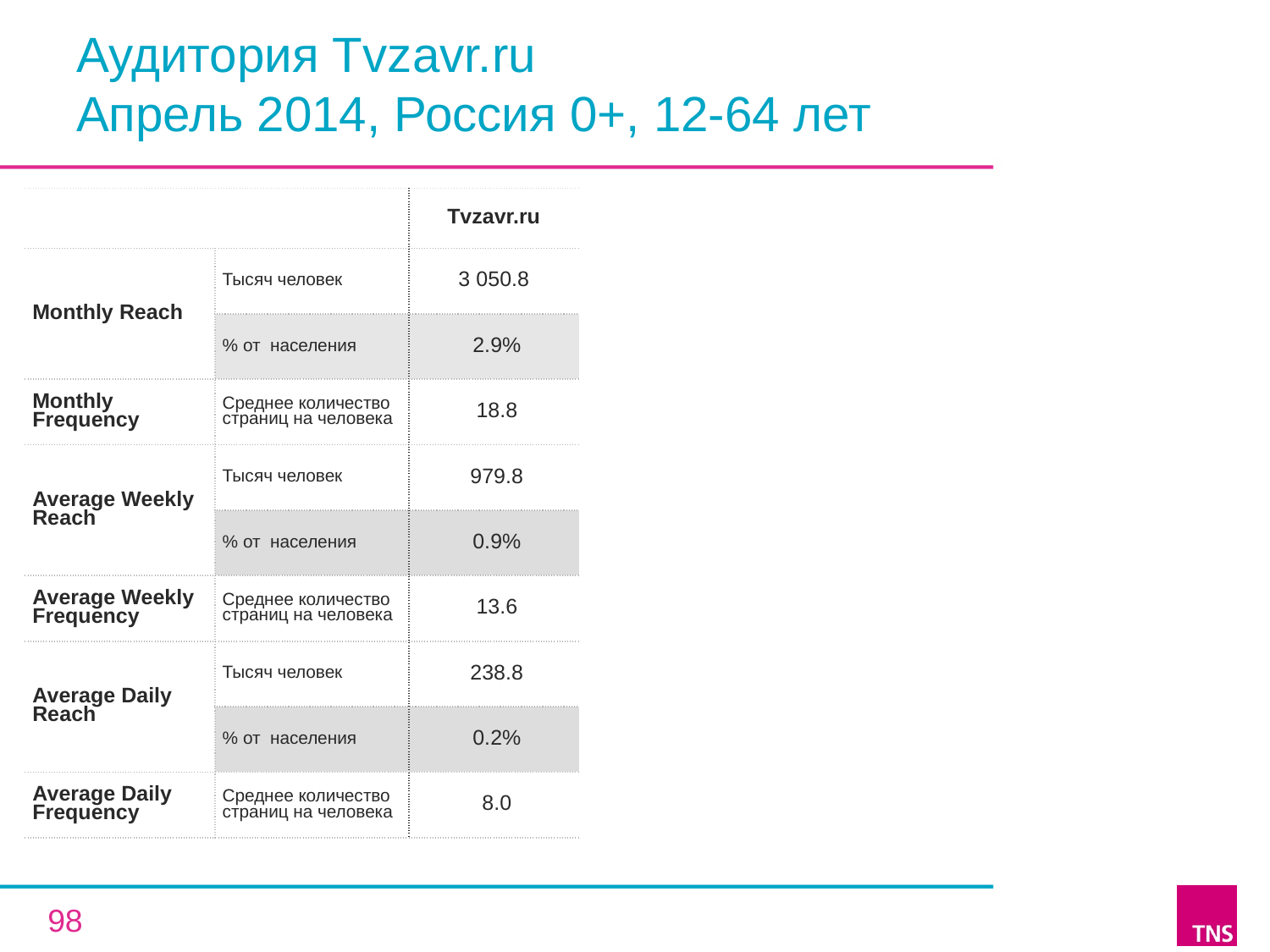

# Аудитория Tvzavr.ru Апрель 2014, Россия 0+, 12-64 лет
|  |  | Tvzavr.ru |
| --- | --- | --- |
| Monthly Reach | Тысяч человек | 3 050.8 |
|  | % от населения | 2.9% |
| Monthly Frequency | Среднее количество страниц на человека | 18.8 |
| Average Weekly Reach | Тысяч человек | 979.8 |
|  | % от населения | 0.9% |
| Average Weekly Frequency | Среднее количество страниц на человека | 13.6 |
| Average Daily Reach | Тысяч человек | 238.8 |
|  | % от населения | 0.2% |
| Average Daily Frequency | Среднее количество страниц на человека | 8.0 |

98